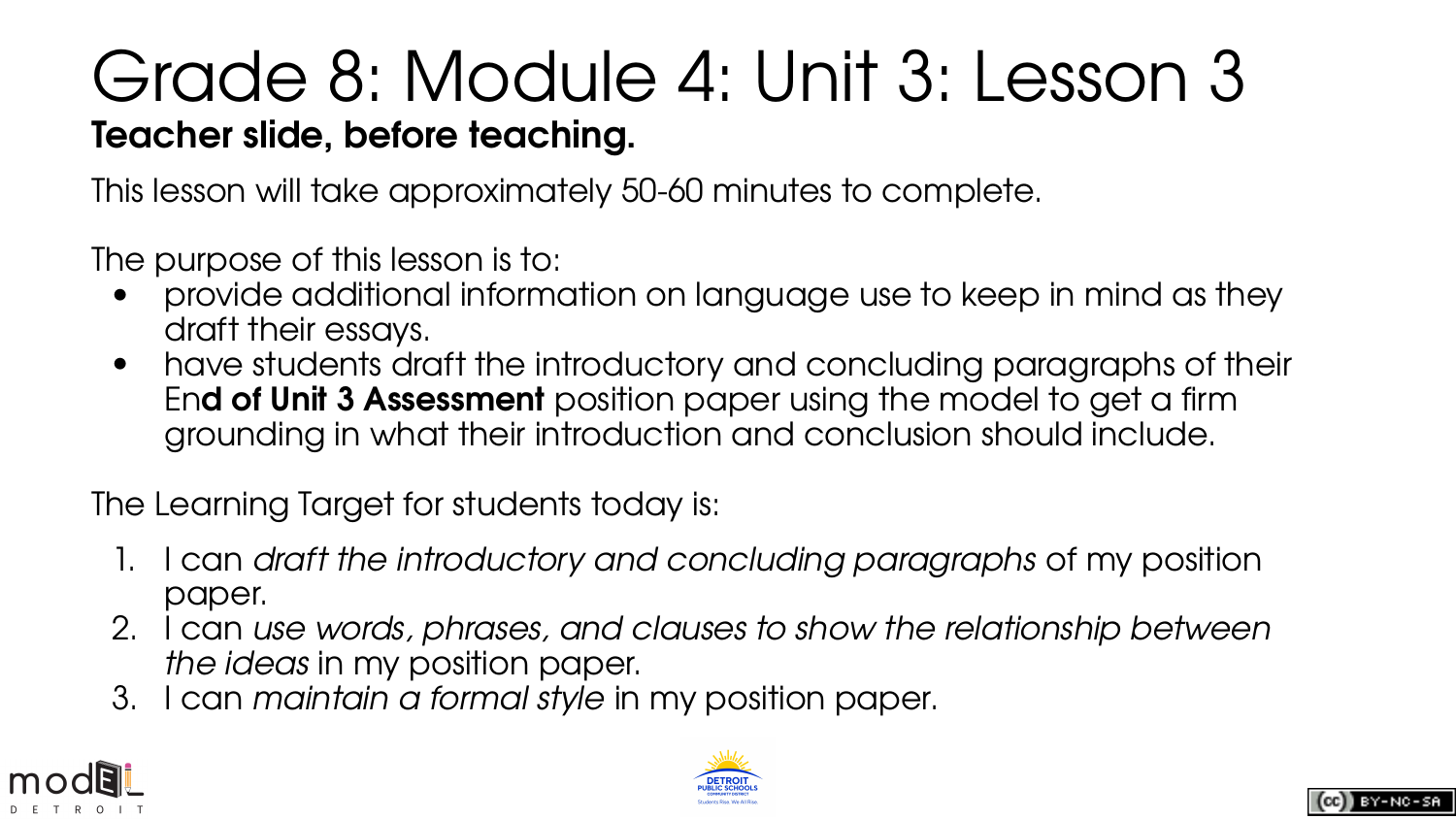

# Grade 8: Module 4: Unit 3: Lesson 3
Teacher slide, before teaching.

This lesson will take approximately 50-60 minutes to complete.

The purpose of this lesson is to:
provide additional information on language use to keep in mind as they draft their essays.
have students draft the introductory and concluding paragraphs of their End of Unit 3 Assessment position paper using the model to get a firm grounding in what their introduction and conclusion should include.

The Learning Target for students today is:
I can draft the introductory and concluding paragraphs of my position paper.
I can use words, phrases, and clauses to show the relationship between the ideas in my position paper.
I can maintain a formal style in my position paper.